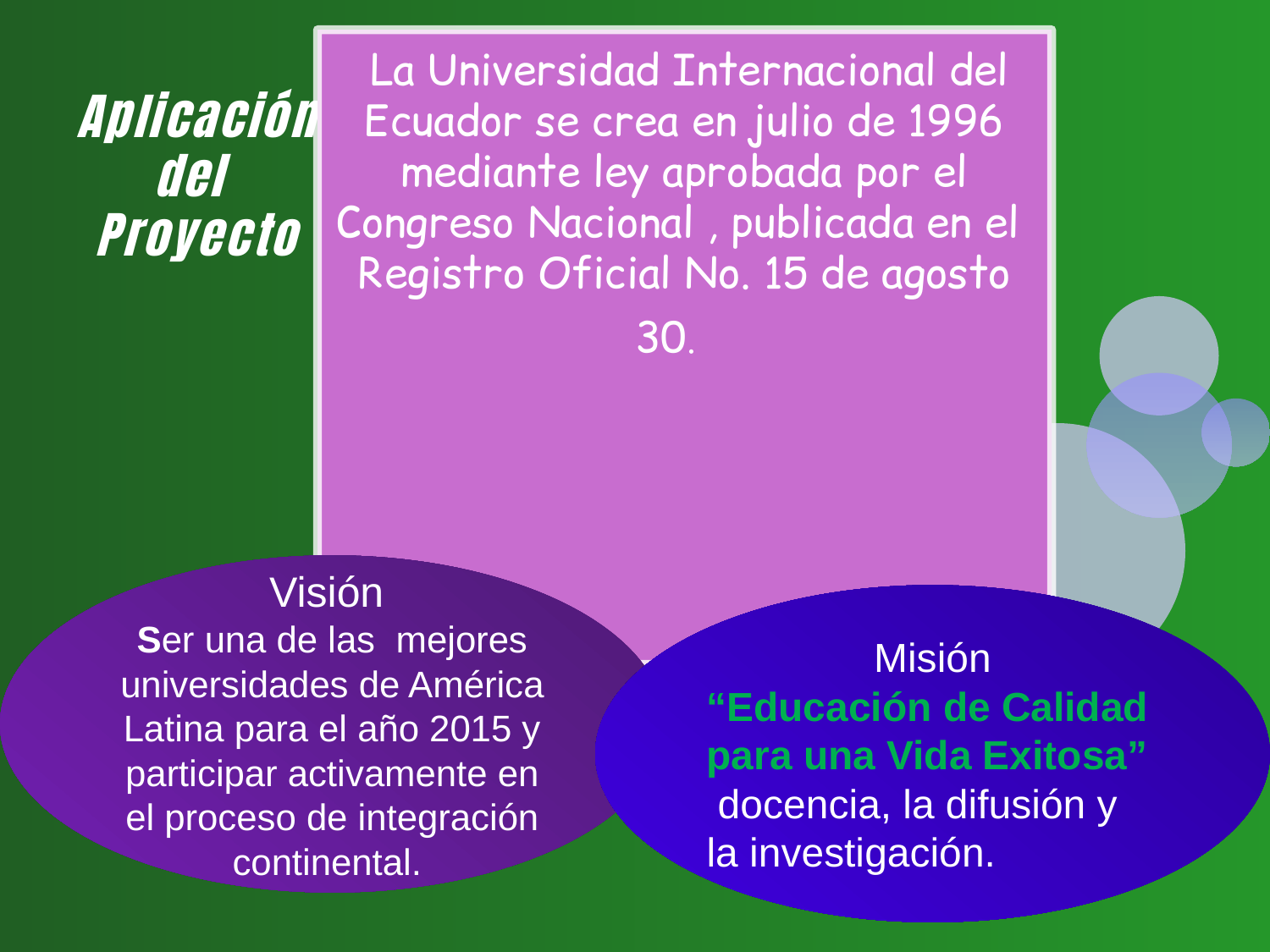

La Universidad Internacional del Ecuador se crea en julio de 1996 mediante ley aprobada por el Congreso Nacional , publicada en el  Registro Oficial No. 15 de agosto 30.
# Aplicación del Proyecto
Visión
Ser una de las  mejores universidades de América Latina para el año 2015 y participar activamente en el proceso de integración continental.
 Misión
“Educación de Calidad para una Vida Exitosa”
 docencia, la difusión y  la investigación.